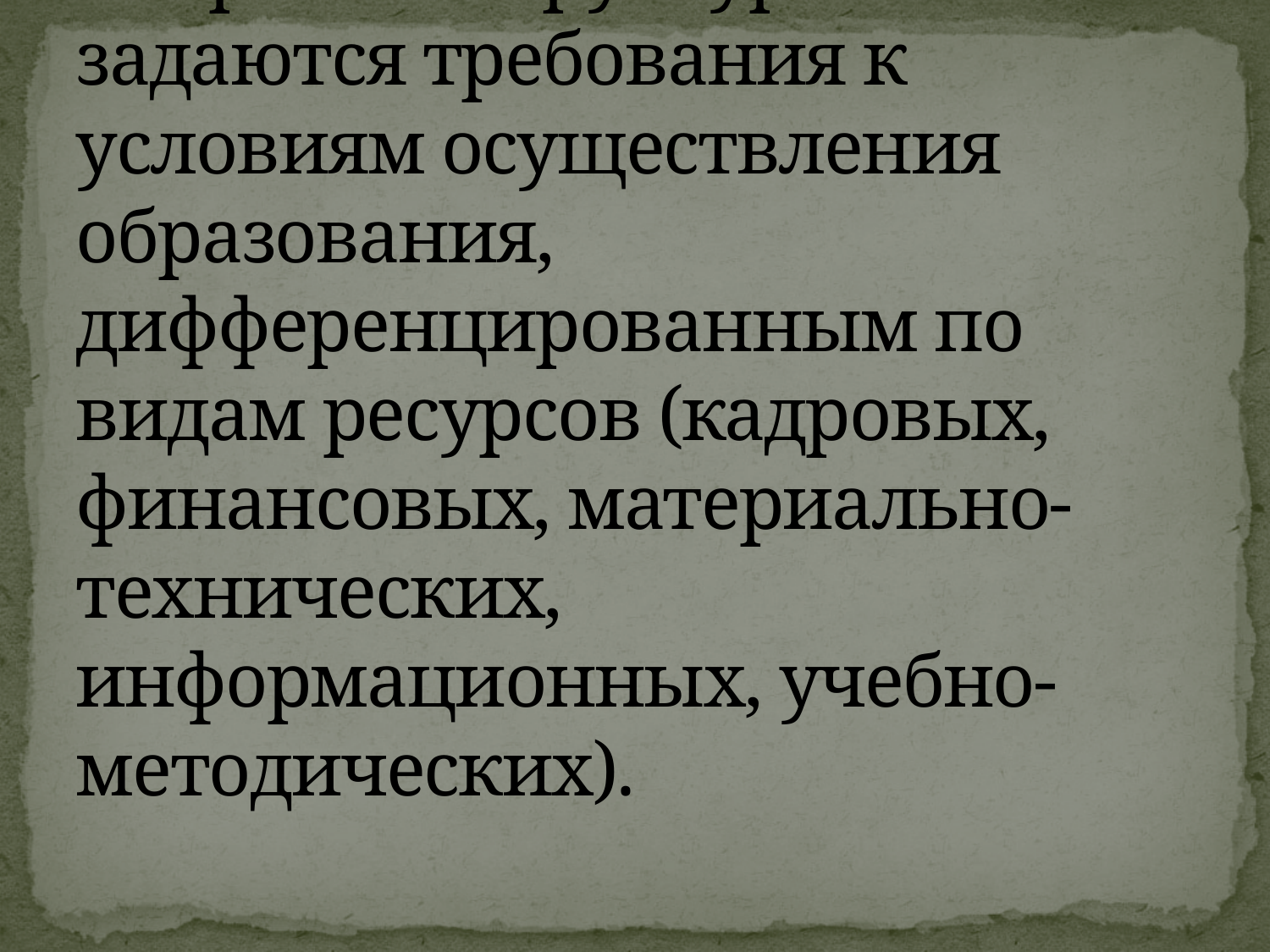

# Впервые в структуре ФГОС задаются требования к условиям осуществления образования, дифференцированным по видам ресурсов (кадровых, финансовых, материально-технических, информационных, учебно-методических).